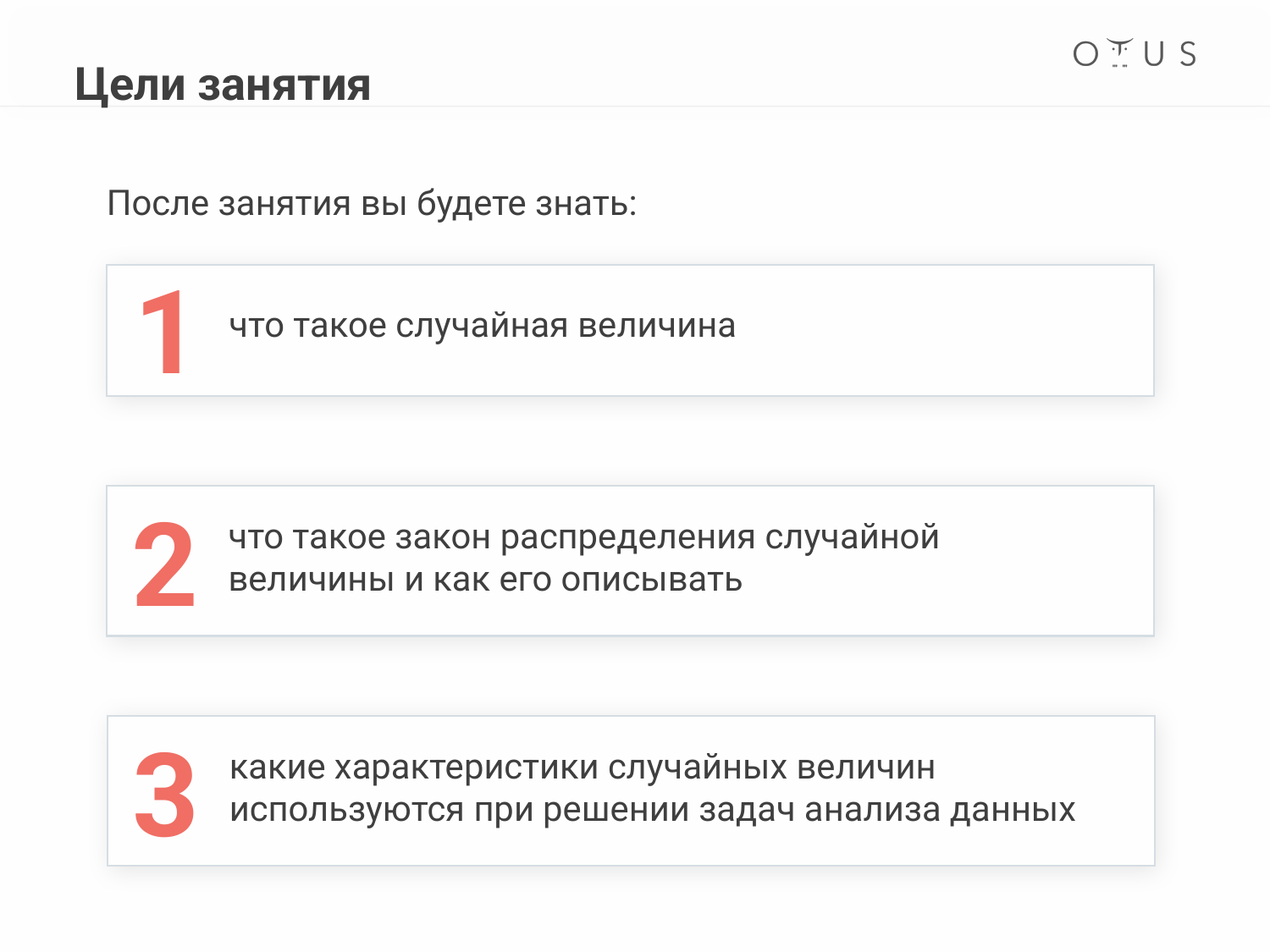

# Цели занятия
После занятия вы будете знать:
1

что такое случайная величина

2
что такое закон распределения случайной величины и как его описывать

3
какие характеристики случайных величин используются при решении задач анализа данных